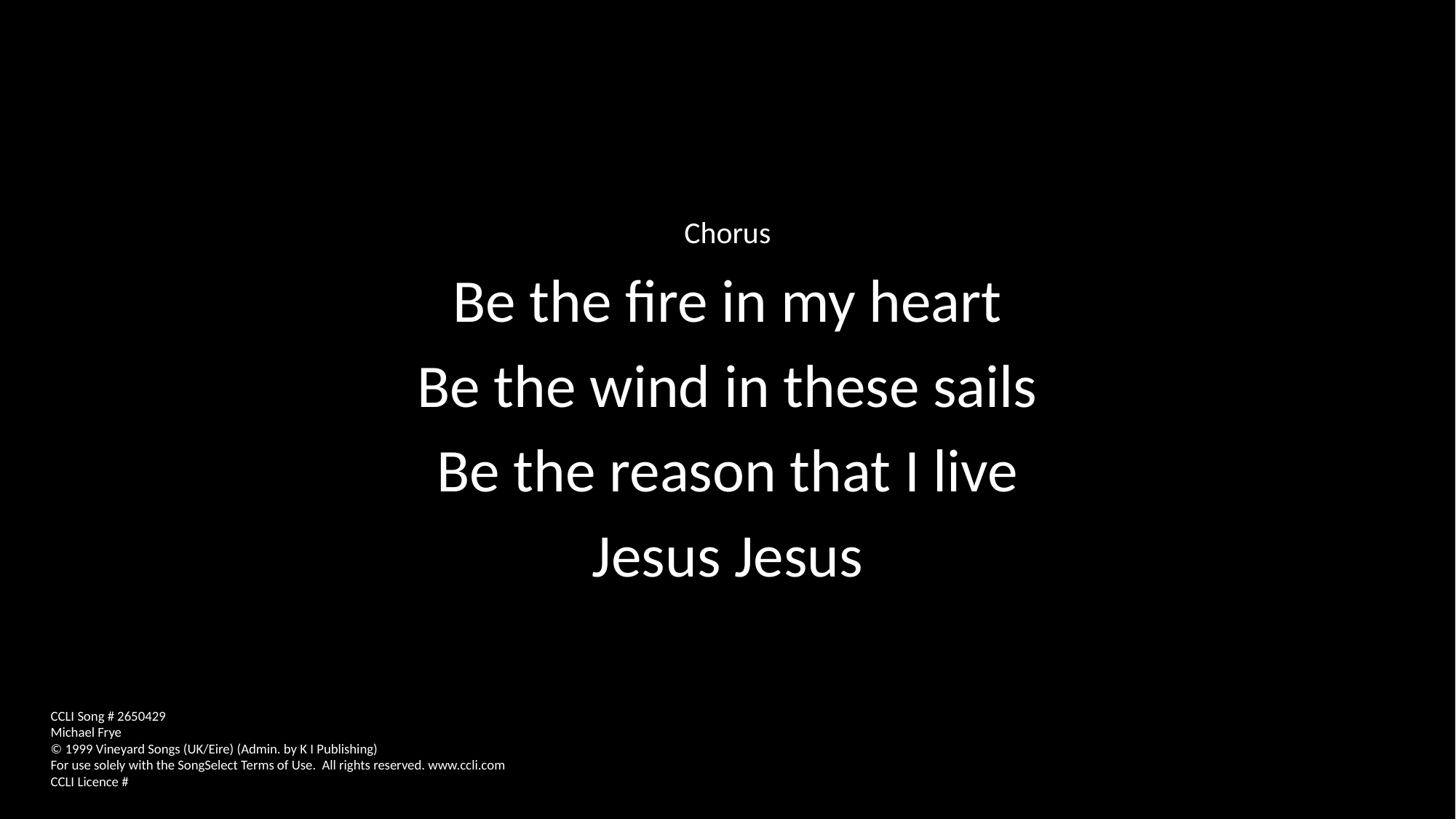

Chorus
Be the fire in my heart
Be the wind in these sails
Be the reason that I live
Jesus Jesus
CCLI Song # 2650429
Michael Frye
© 1999 Vineyard Songs (UK/Eire) (Admin. by K I Publishing)
For use solely with the SongSelect Terms of Use.  All rights reserved. www.ccli.com
CCLI Licence #